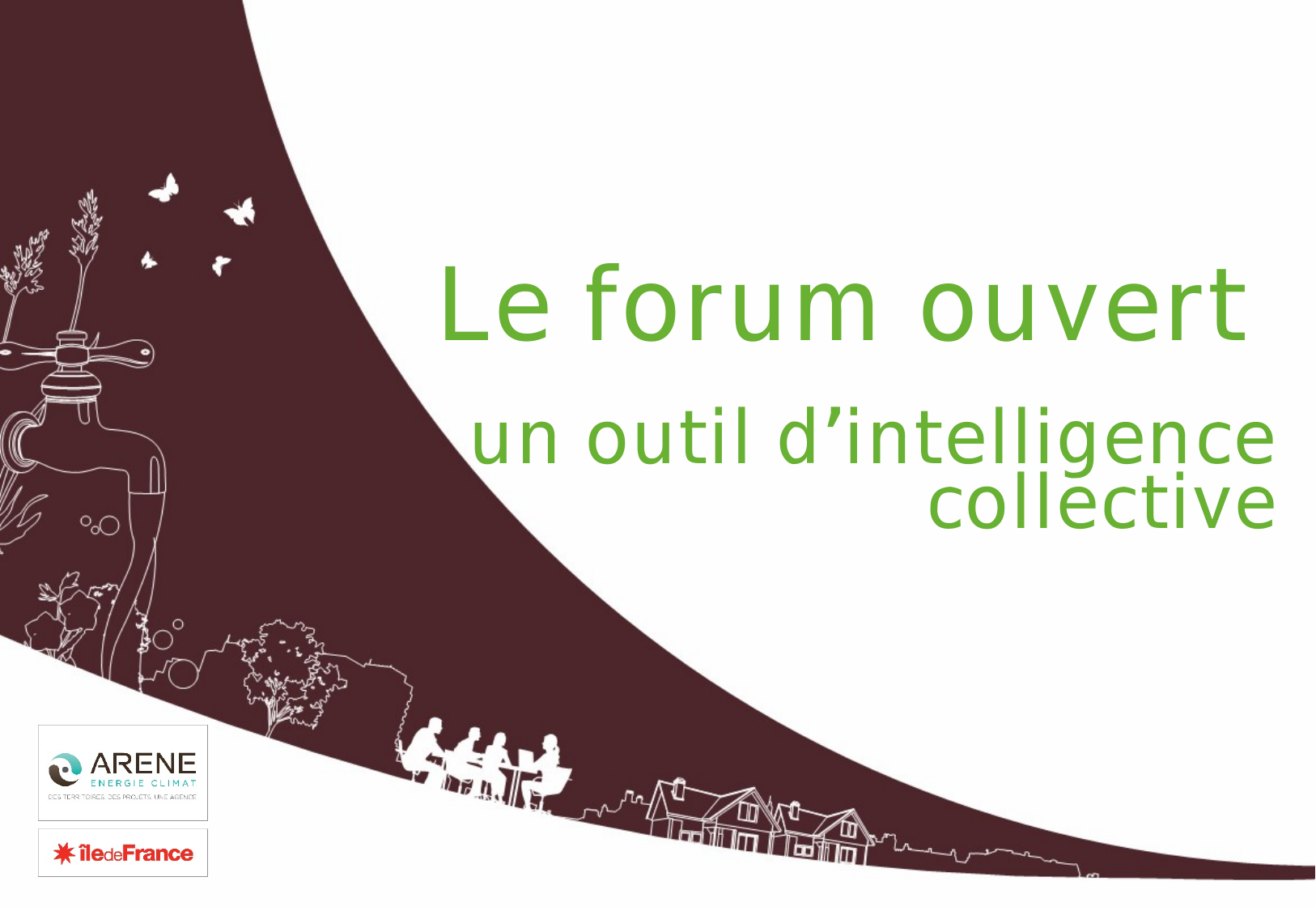

# Le forum ouvert un outil d’intelligence collective